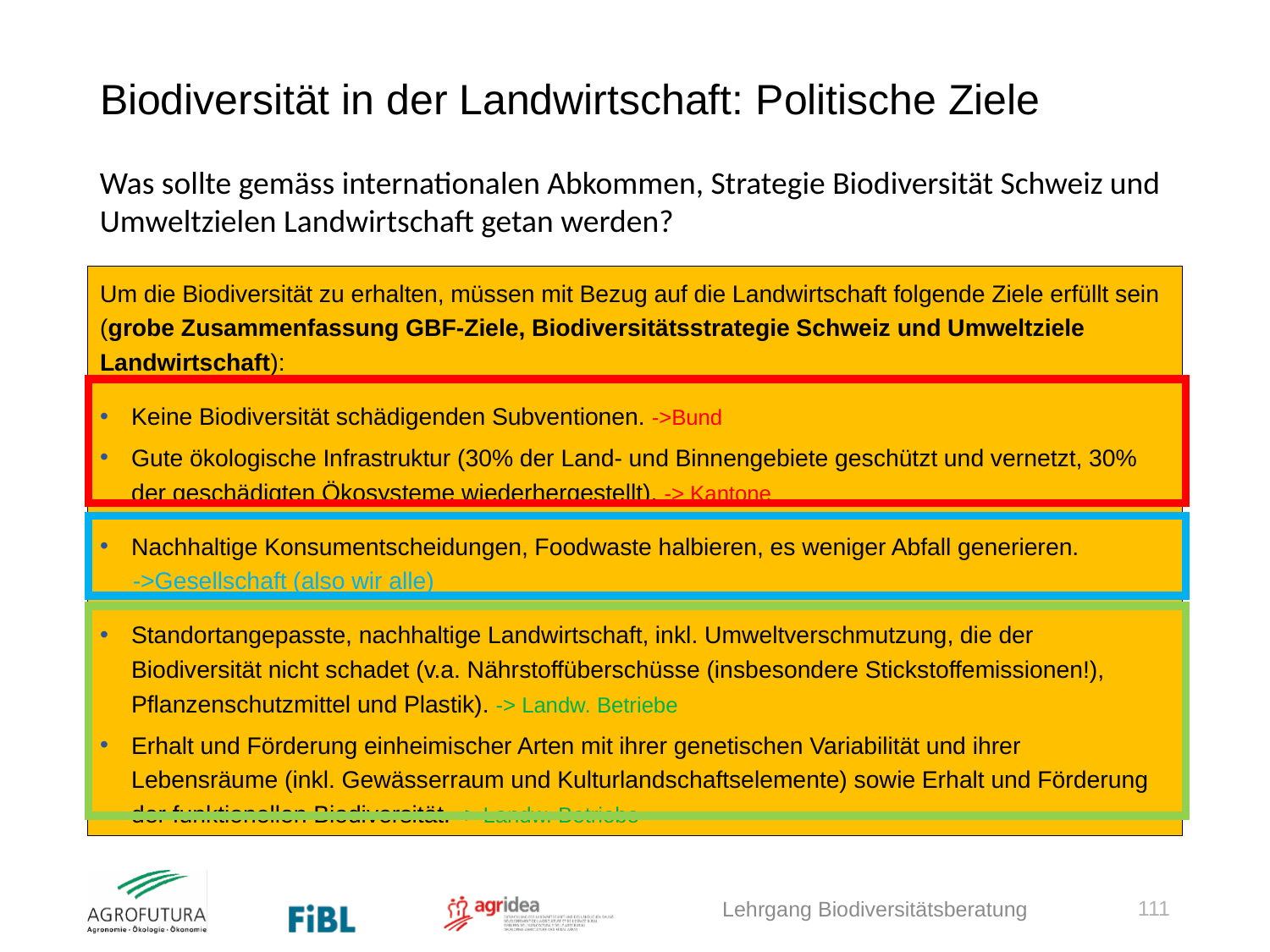

# Biodiversität in der Landwirtschaft: Politische Ziele
Was sollte gemäss internationalen Abkommen, Strategie Biodiversität Schweiz und Umweltzielen Landwirtschaft getan werden?
Um die Biodiversität zu erhalten, müssen mit Bezug auf die Landwirtschaft folgende Ziele erfüllt sein (grobe Zusammenfassung GBF-Ziele, Biodiversitätsstrategie Schweiz und Umweltziele Landwirtschaft):
Keine Biodiversität schädigenden Subventionen. ->Bund
Gute ökologische Infrastruktur (30% der Land- und Binnengebiete geschützt und vernetzt, 30% der geschädigten Ökosysteme wiederhergestellt). -> Kantone
Nachhaltige Konsumentscheidungen, Foodwaste halbieren, es weniger Abfall generieren.
     ->Gesellschaft (also wir alle)
Standortangepasste, nachhaltige Landwirtschaft, inkl. Umweltverschmutzung, die der Biodiversität nicht schadet (v.a. Nährstoffüberschüsse (insbesondere Stickstoffemissionen!), Pflanzenschutzmittel und Plastik). -> Landw. Betriebe
Erhalt und Förderung einheimischer Arten mit ihrer genetischen Variabilität und ihrer Lebensräume (inkl. Gewässerraum und Kulturlandschaftselemente) sowie Erhalt und Förderung der funktionellen Biodiversität. -> Landw. Betriebe

111
Lehrgang Biodiversitätsberatung